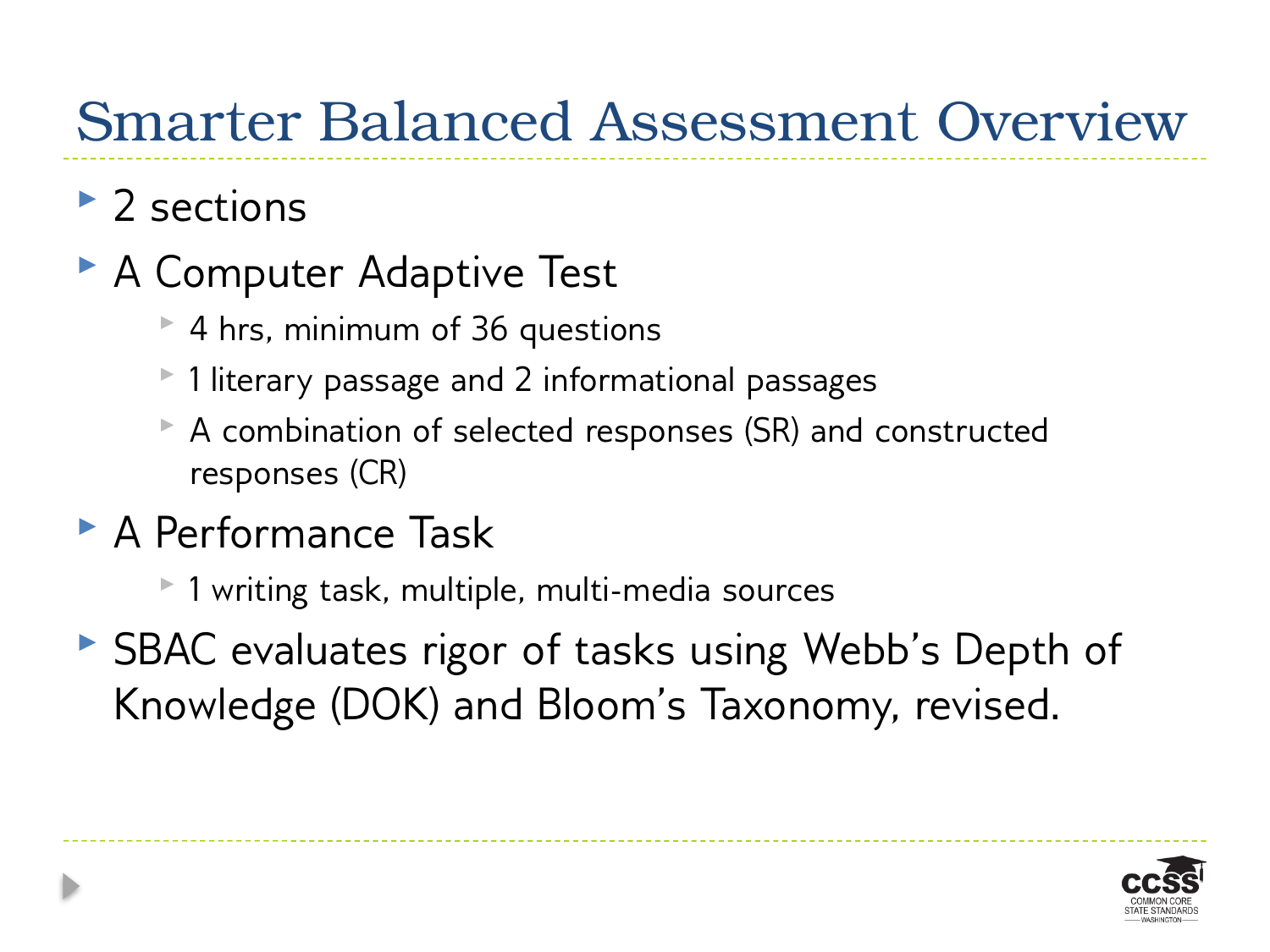

# Smarter Balanced Assessment Overview
2 sections
A Computer Adaptive Test
4 hrs, minimum of 36 questions
1 literary passage and 2 informational passages
A combination of selected responses (SR) and constructed responses (CR)
A Performance Task
1 writing task, multiple, multi-media sources
SBAC evaluates rigor of tasks using Webb’s Depth of Knowledge (DOK) and Bloom’s Taxonomy, revised.